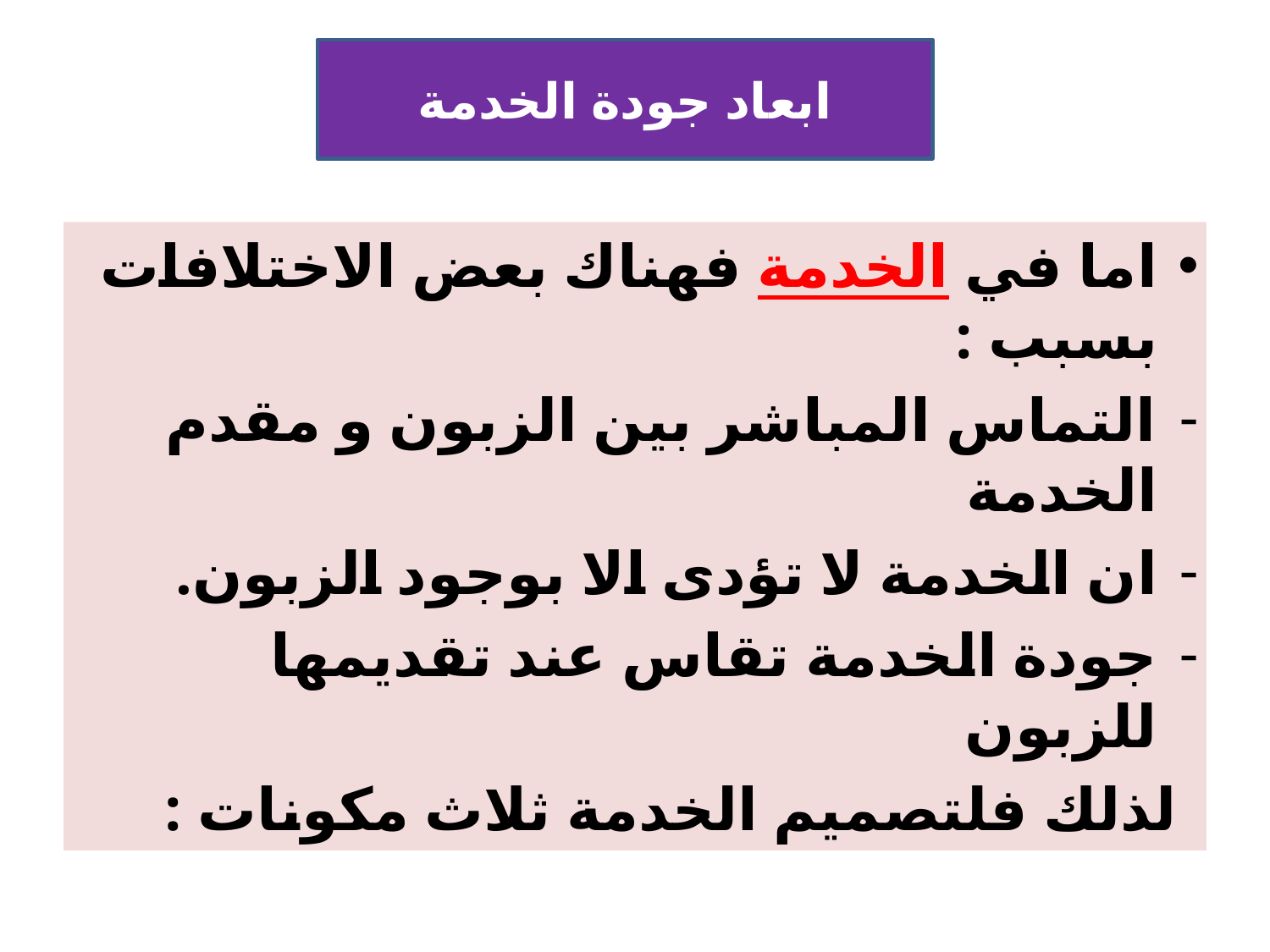

#
ابعاد جودة الخدمة
اما في الخدمة فهناك بعض الاختلافات بسبب :
التماس المباشر بين الزبون و مقدم الخدمة
ان الخدمة لا تؤدى الا بوجود الزبون.
جودة الخدمة تقاس عند تقديمها للزبون
 لذلك فلتصميم الخدمة ثلاث مكونات :